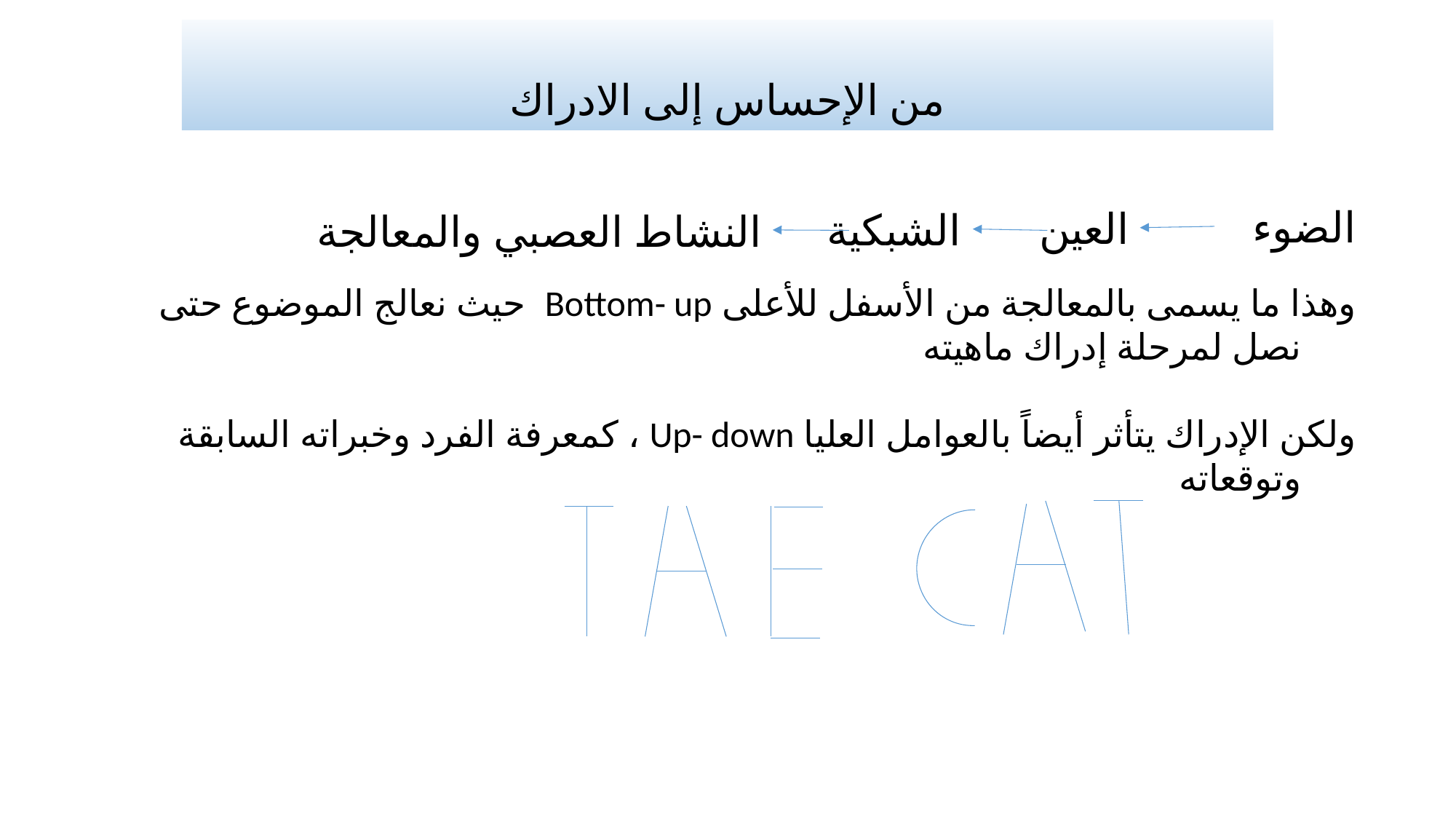

# من الإحساس إلى الادراك
الضوء
العين
الشبكية
النشاط العصبي والمعالجة
وهذا ما يسمى بالمعالجة من الأسفل للأعلى Bottom- up  حيث نعالج الموضوع حتى نصل لمرحلة إدراك ماهيته

ولكن الإدراك يتأثر أيضاً بالعوامل العليا Up- down ، كمعرفة الفرد وخبراته السابقة وتوقعاته